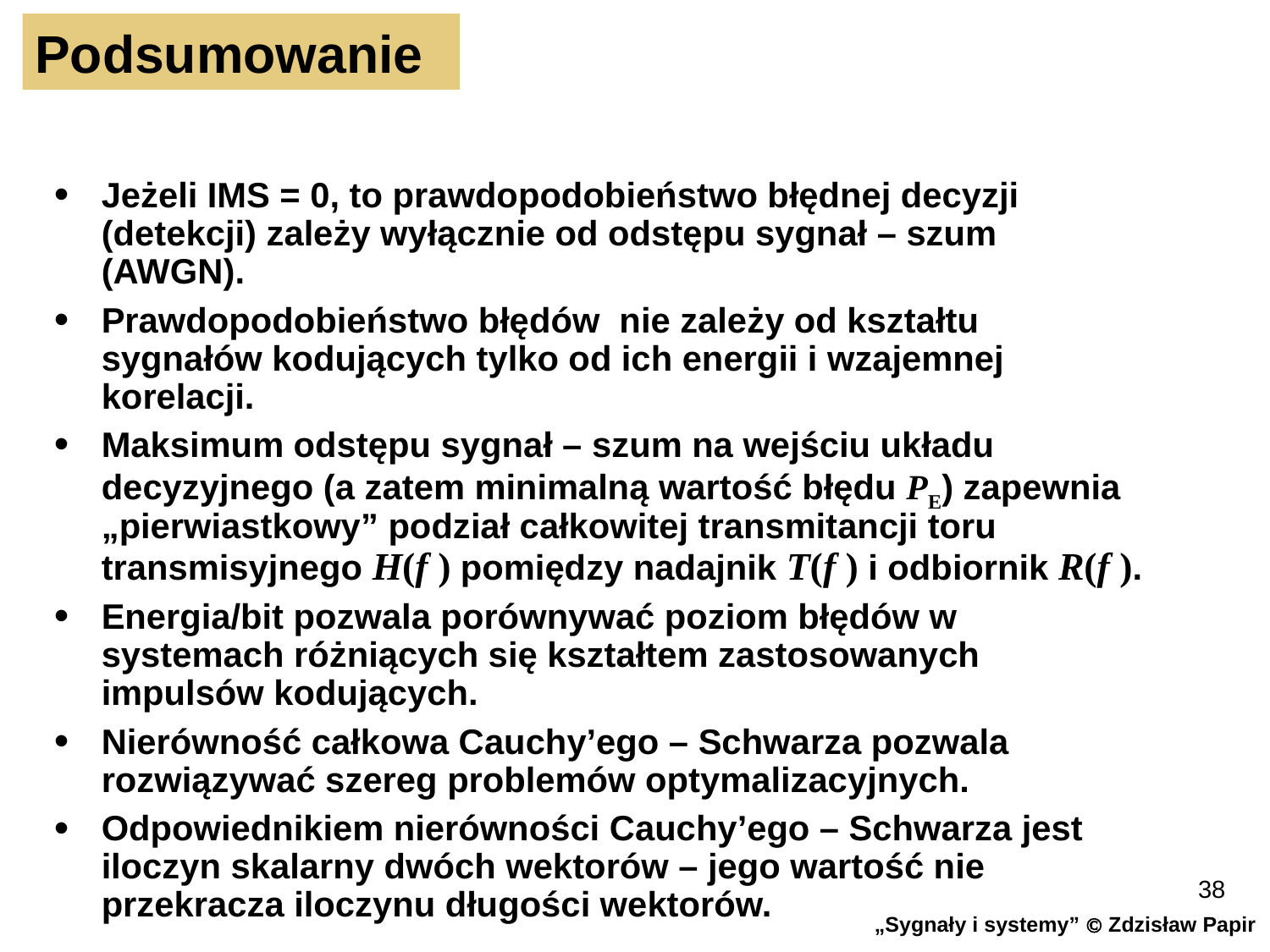

Podsumowanie

Jeżeli IMS = 0, to prawdopodobieństwo błędnej decyzji (detekcji) zależy wyłącznie od odstępu sygnał – szum (AWGN).
Prawdopodobieństwo błędów  nie zależy od kształtu sygnałów kodujących tylko od ich energii i wzajemnej korelacji.
Maksimum odstępu sygnał – szum na wejściu układu decyzyjnego (a zatem minimalną wartość błędu PE) zapewnia „pierwiastkowy” podział całkowitej transmitancji toru transmisyjnego H(f ) pomiędzy nadajnik T(f ) i odbiornik R(f ).
Energia/bit pozwala porównywać poziom błędów w systemach różniących się kształtem zastosowanych impulsów kodujących.
Nierówność całkowa Cauchy’ego – Schwarza pozwala rozwiązywać szereg problemów optymalizacyjnych.
Odpowiednikiem nierówności Cauchy’ego – Schwarza jest iloczyn skalarny dwóch wektorów – jego wartość nie przekracza iloczynu długości wektorów.

38
„Sygnały i systemy” © Zdzisław Papir